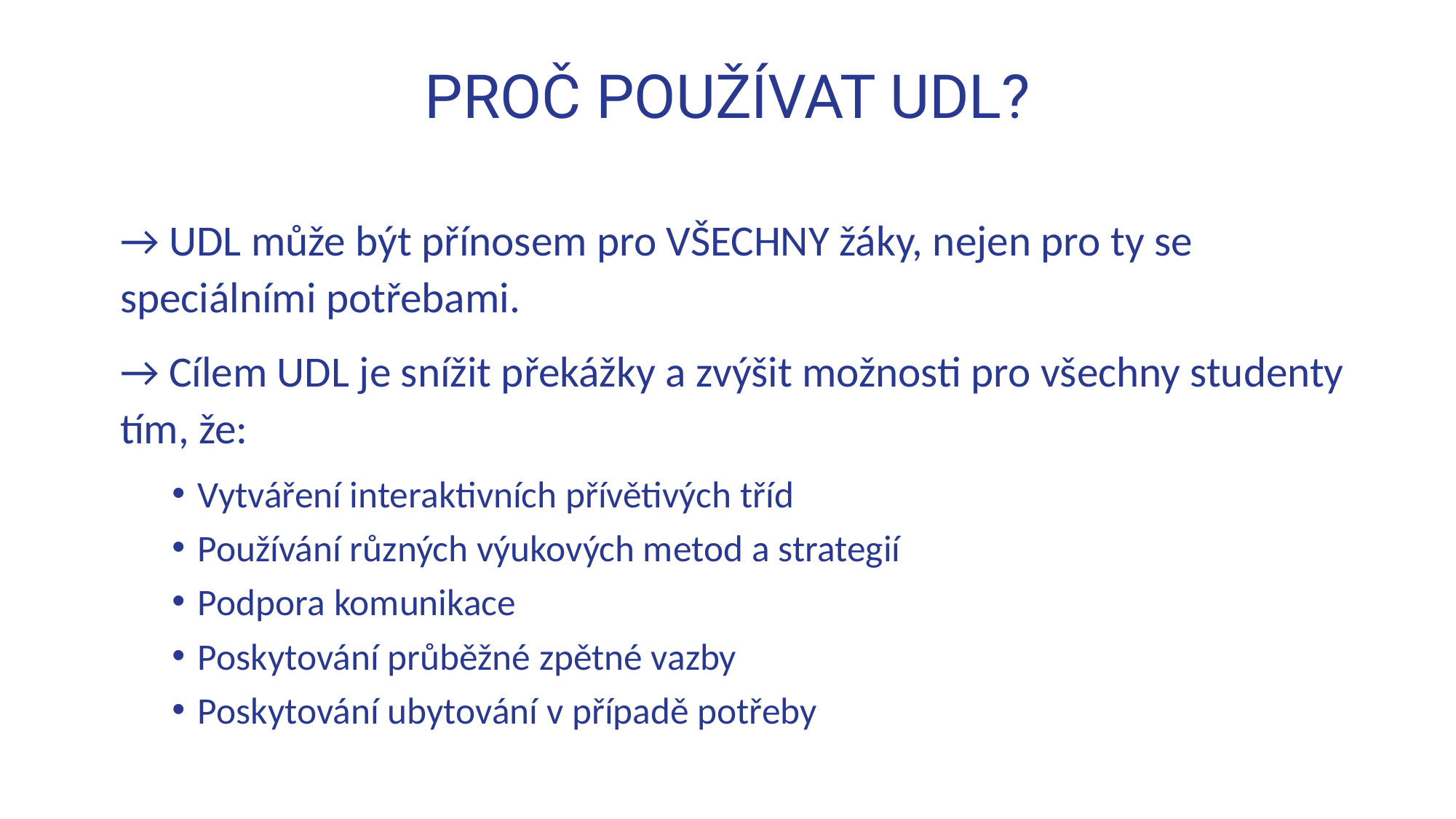

# PROČ POUŽÍVAT UDL?
→ UDL může být přínosem pro VŠECHNY žáky, nejen pro ty se speciálními potřebami.
→ Cílem UDL je snížit překážky a zvýšit možnosti pro všechny studenty tím, že:
Vytváření interaktivních přívětivých tříd
Používání různých výukových metod a strategií
Podpora komunikace
Poskytování průběžné zpětné vazby
Poskytování ubytování v případě potřeby